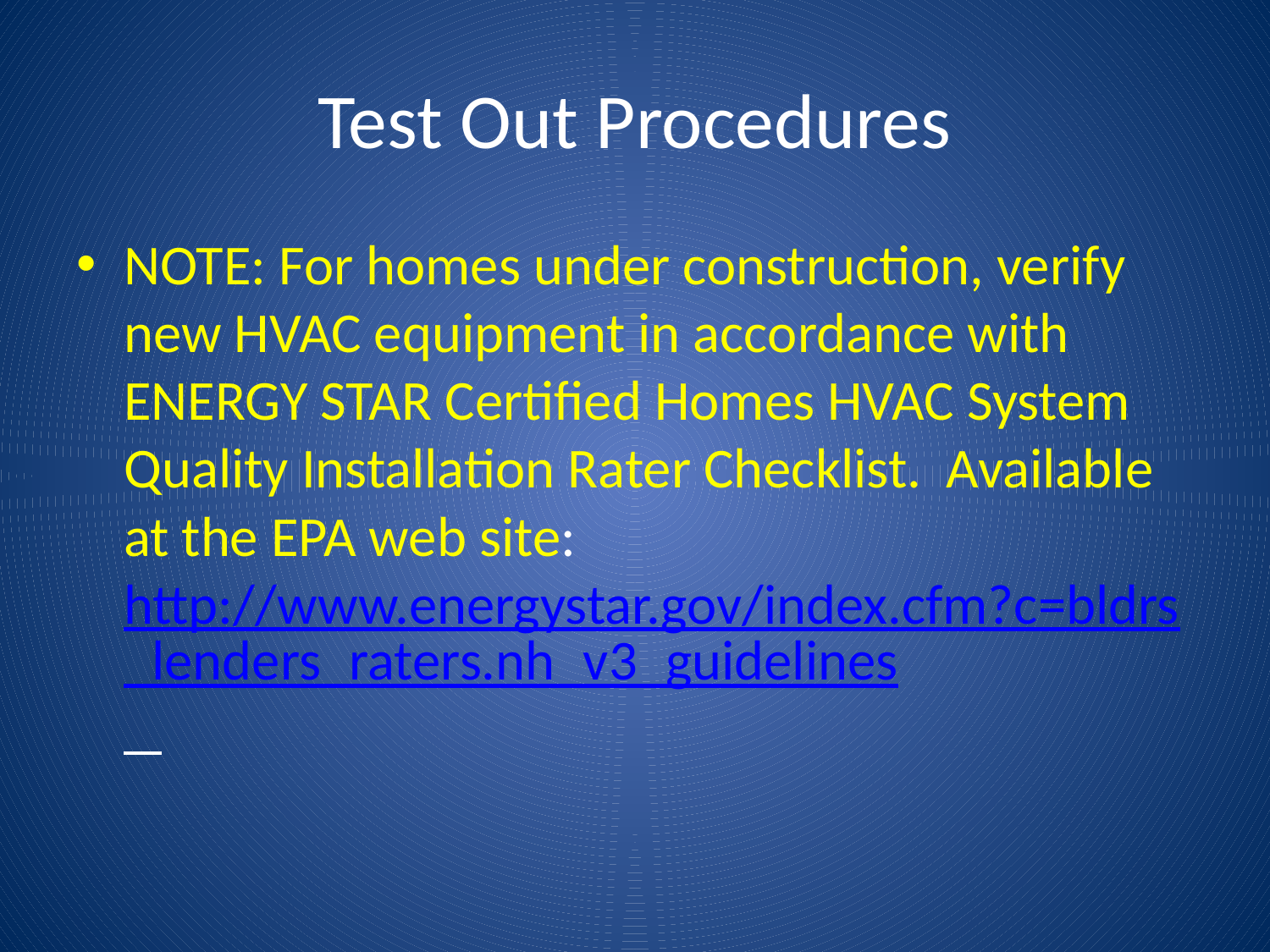

# Test Out Procedures
Note: For homes under construction, verify new HVAC equipment in accordance with ENERGY STAR Certified Homes HVAC System Quality Installation Rater Checklist.  Available at the EPA web site: http://www.energystar.gov/index.cfm?c=bldrs_lenders_raters.nh_v3_guidelines